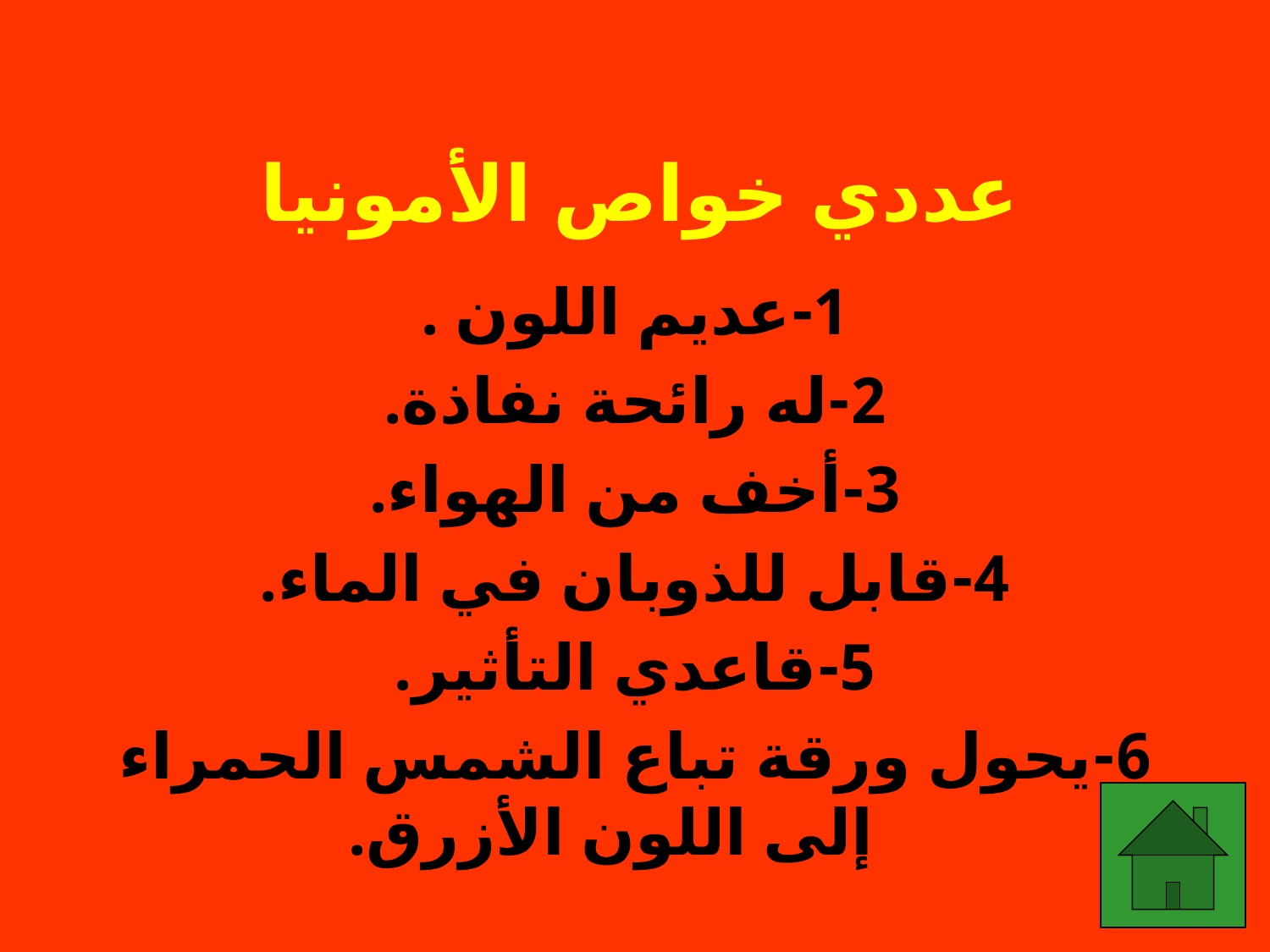

# عددي خواص الأمونيا
1-عديم اللون .
2-له رائحة نفاذة.
3-أخف من الهواء.
4-قابل للذوبان في الماء.
5-قاعدي التأثير.
6-يحول ورقة تباع الشمس الحمراء إلى اللون الأزرق.